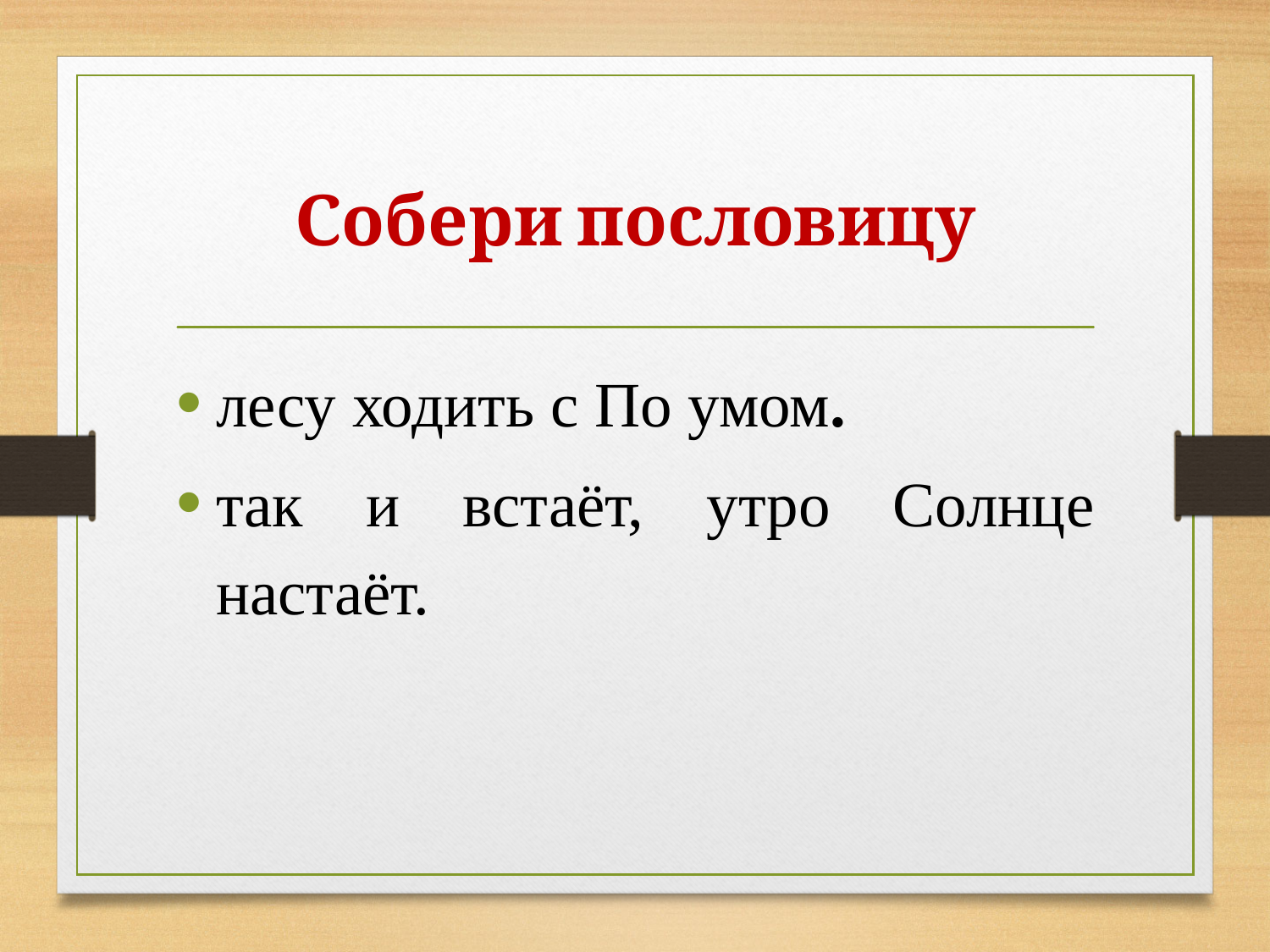

# Собери пословицу
лесу ходить с По умом.
так и встаёт, утро Солнце настаёт.